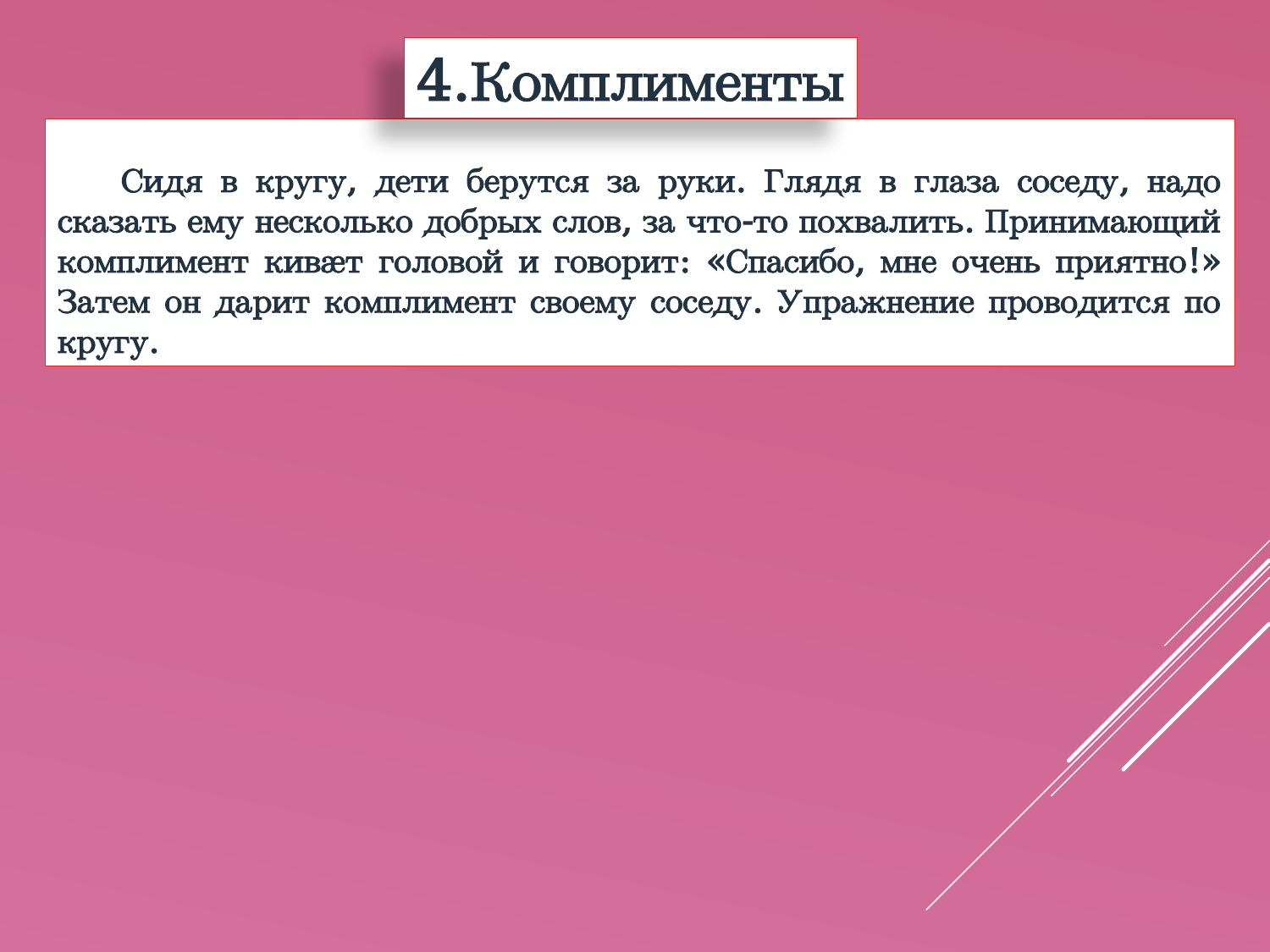

4.Комплименты

	Сидя в кругу, дети берутся за руки. Глядя в глаза соседу, надо сказать ему несколько добрых слов, за что-то похвалить. Принимающий комплимент кивает головой и говорит: «Спасибо, мне очень приятно!» Затем он дарит комплимент своему соседу. Упражнение проводится по кругу.